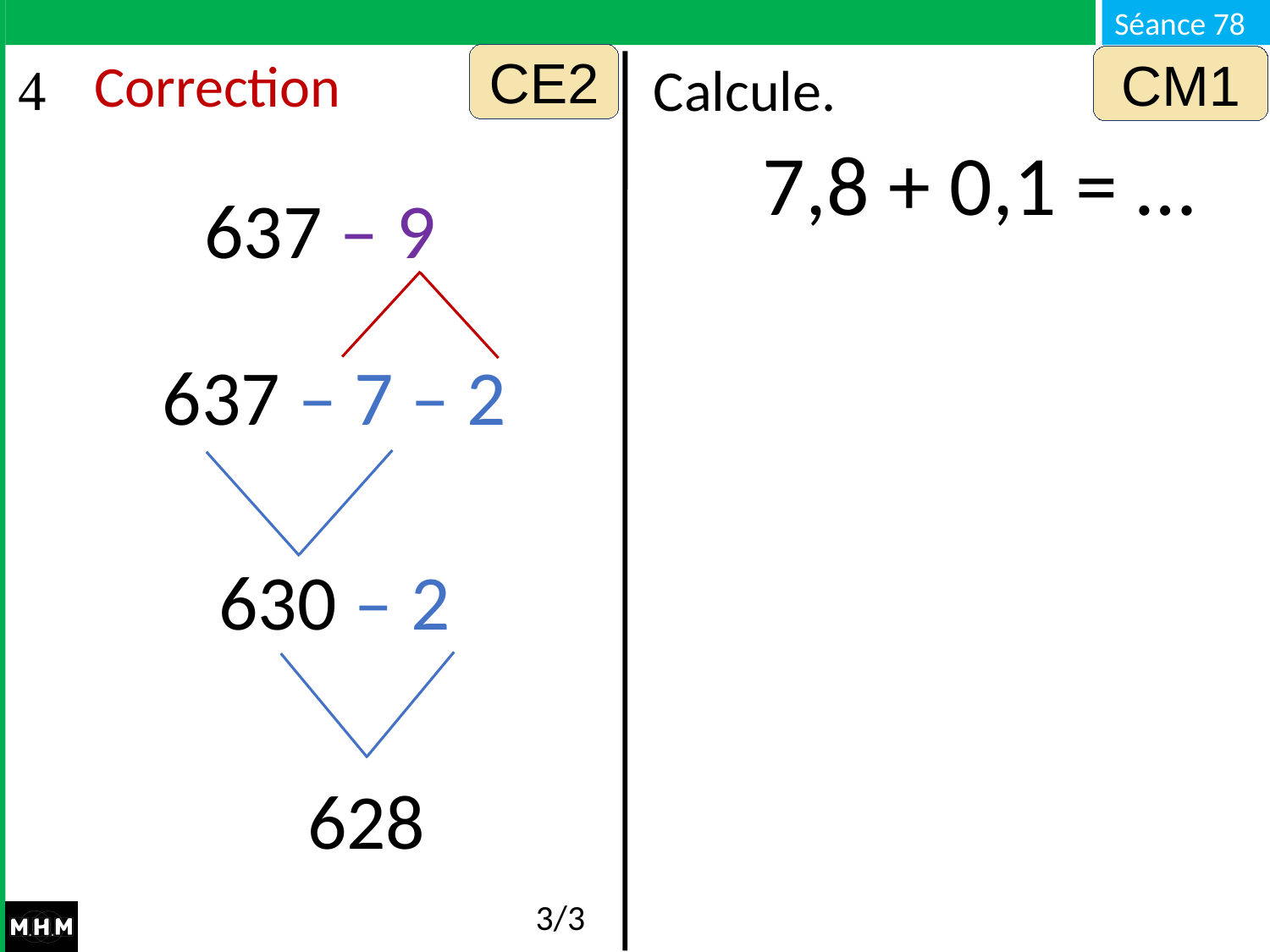

CE2
CM1
# Correction

Calcule.
7,8 + 0,1 = …
637 – 9
637 – 7 – 2
630 – 2
628
3/3